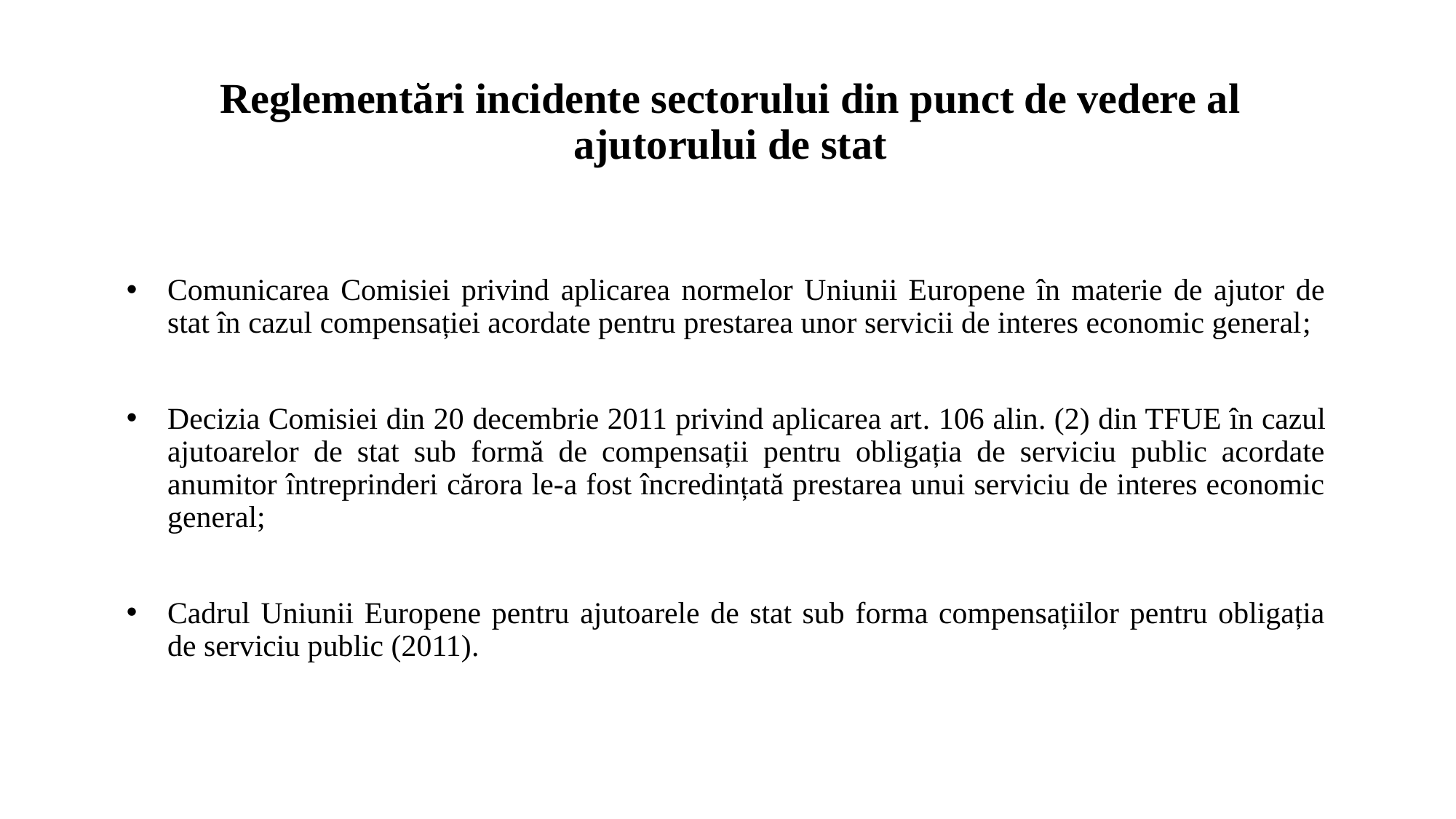

# Reglementări incidente sectorului din punct de vedere al ajutorului de stat
Comunicarea Comisiei privind aplicarea normelor Uniunii Europene în materie de ajutor de stat în cazul compensației acordate pentru prestarea unor servicii de interes economic general;

Decizia Comisiei din 20 decembrie 2011 privind aplicarea art. 106 alin. (2) din TFUE în cazul ajutoarelor de stat sub formă de compensații pentru obligația de serviciu public acordate anumitor întreprinderi cărora le-a fost încredințată prestarea unui serviciu de interes economic general;

Cadrul Uniunii Europene pentru ajutoarele de stat sub forma compensațiilor pentru obligația de serviciu public (2011).